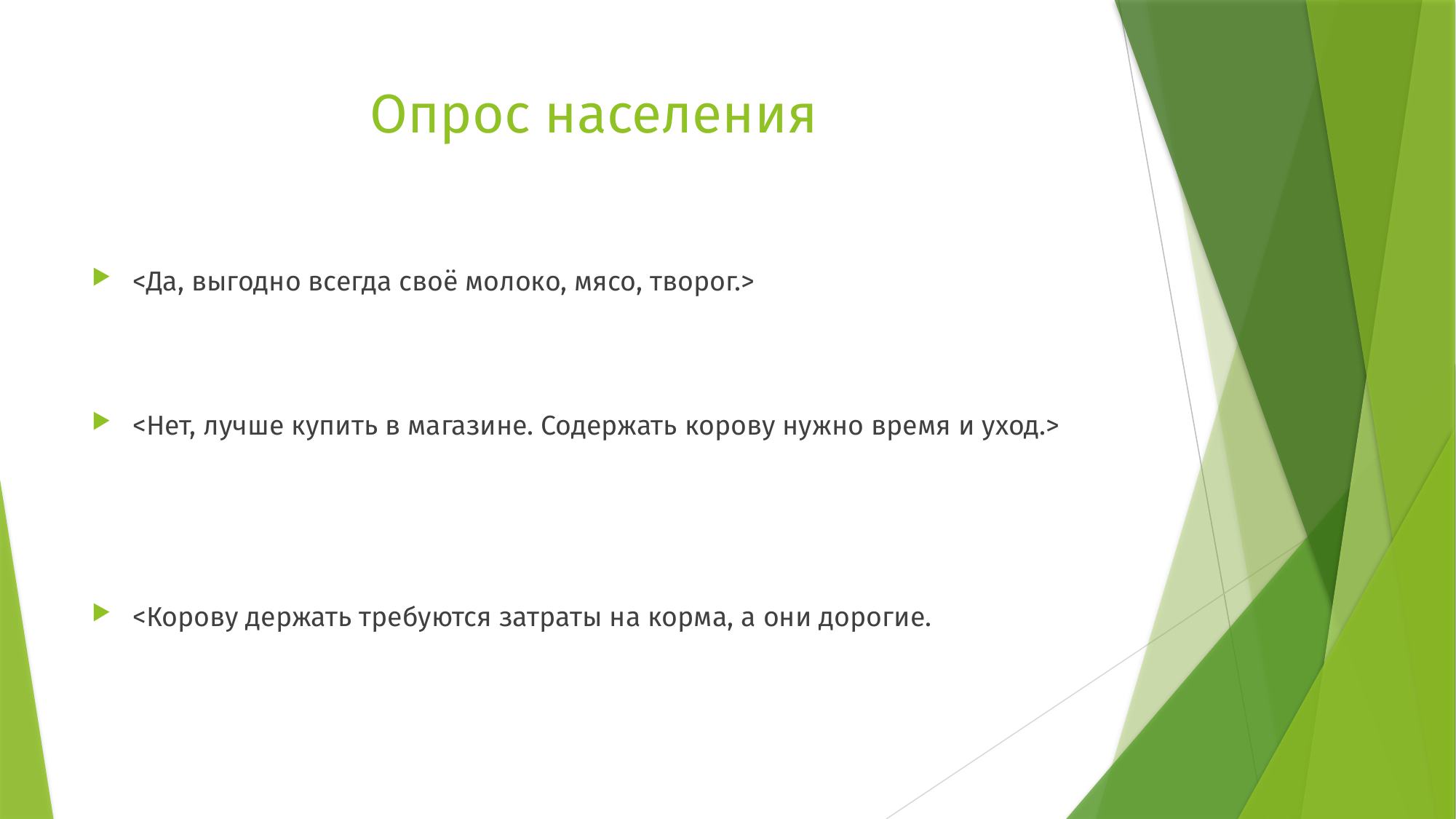

# Опрос населения
<Да, выгодно всегда своё молоко, мясо, творог.>

<Нет, лучше купить в магазине. Содержать корову нужно время и уход.>

<Корову держать требуются затраты на корма, а они дорогие.